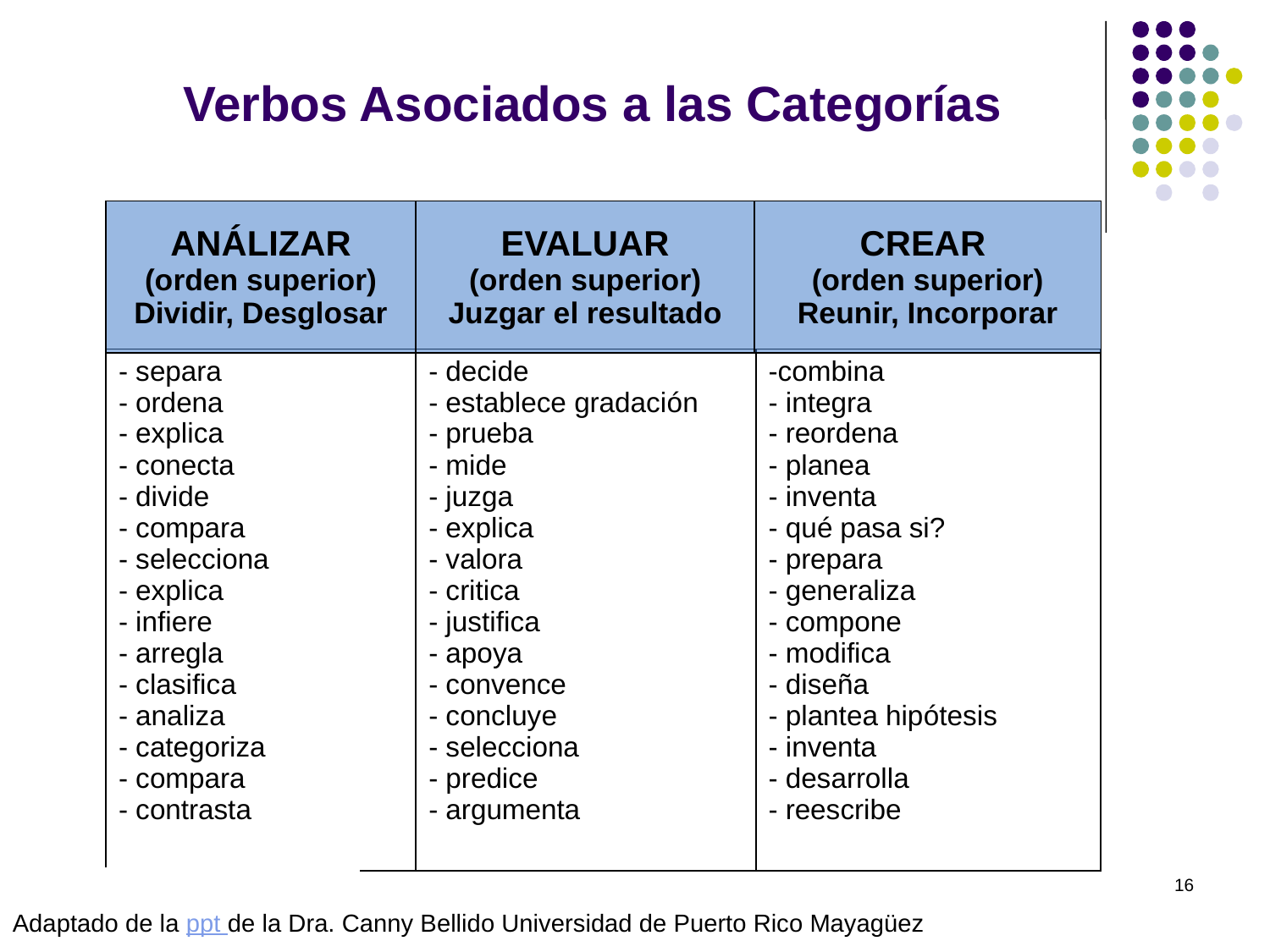

Verbos Asociados a las Categorías
| ANÁLIZAR (orden superior) Dividir, Desglosar | EVALUAR (orden superior) Juzgar el resultado | CREAR (orden superior) Reunir, Incorporar |
| --- | --- | --- |
| - separa - ordena - explica - conecta - divide - compara - selecciona - explica - infiere - arregla - clasifica - analiza - categoriza - compara - contrasta | - decide - establece gradación - prueba - mide - juzga - explica - valora - critica - justifica - apoya - convence - concluye - selecciona - predice - argumenta | -combina - integra - reordena - planea - inventa - qué pasa si? - prepara - generaliza - compone - modifica - diseña - plantea hipótesis - inventa - desarrolla - reescribe |
| --- | --- | --- |

Adaptado de la ppt de la Dra. Canny Bellido Universidad de Puerto Rico Mayagüez
 © Isabel Pérez
16